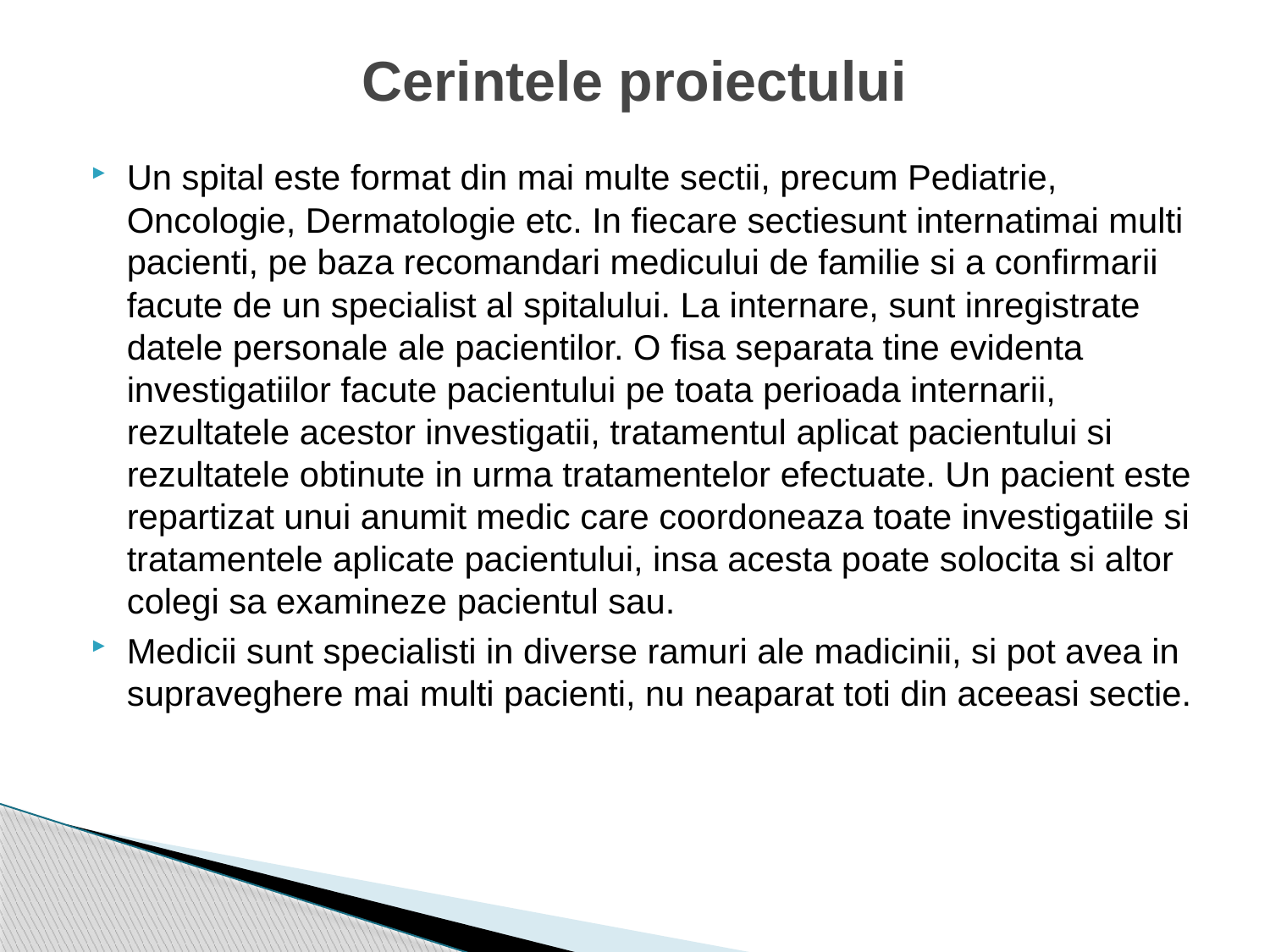

# Cerintele proiectului
Un spital este format din mai multe sectii, precum Pediatrie, Oncologie, Dermatologie etc. In fiecare sectiesunt internatimai multi pacienti, pe baza recomandari medicului de familie si a confirmarii facute de un specialist al spitalului. La internare, sunt inregistrate datele personale ale pacientilor. O fisa separata tine evidenta investigatiilor facute pacientului pe toata perioada internarii, rezultatele acestor investigatii, tratamentul aplicat pacientului si rezultatele obtinute in urma tratamentelor efectuate. Un pacient este repartizat unui anumit medic care coordoneaza toate investigatiile si tratamentele aplicate pacientului, insa acesta poate solocita si altor colegi sa examineze pacientul sau.
Medicii sunt specialisti in diverse ramuri ale madicinii, si pot avea in supraveghere mai multi pacienti, nu neaparat toti din aceeasi sectie.